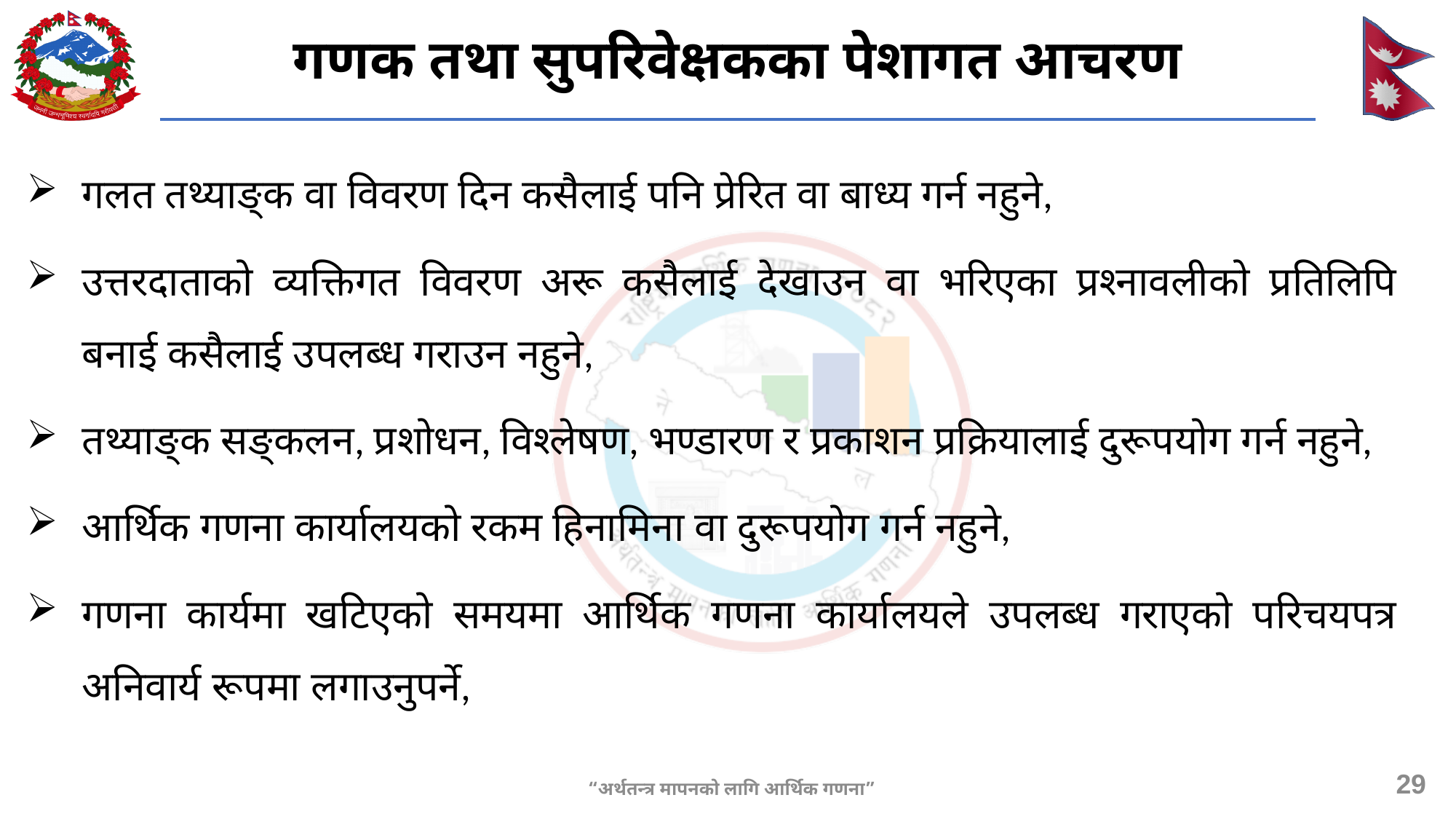

# गणक तथा सुपरिवेक्षकका पेशागत आचरण
गलत तथ्याङ्क वा विवरण दिन कसैलाई पनि प्रेरित वा बाध्य गर्न नहुने,
उत्तरदाताको व्यक्तिगत विवरण अरू कसैलाई देखाउन वा भरिएका प्रश्नावलीको प्रतिलिपि बनाई कसैलाई उपलब्ध गराउन नहुने,
तथ्याङ्क सङ्कलन, प्रशोधन, विश्लेषण, भण्डारण र प्रकाशन प्रक्रियालाई दुरूपयोग गर्न नहुने,
आर्थिक गणना कार्यालयको रकम हिनामिना वा दुरूपयोग गर्न नहुने,
गणना कार्यमा खटिएको समयमा आर्थिक गणना कार्यालयले उपलब्ध गराएको परिचयपत्र अनिवार्य रूपमा लगाउनुपर्ने,

29
“अर्थतन्त्र मापनको लागि आर्थिक गणना”